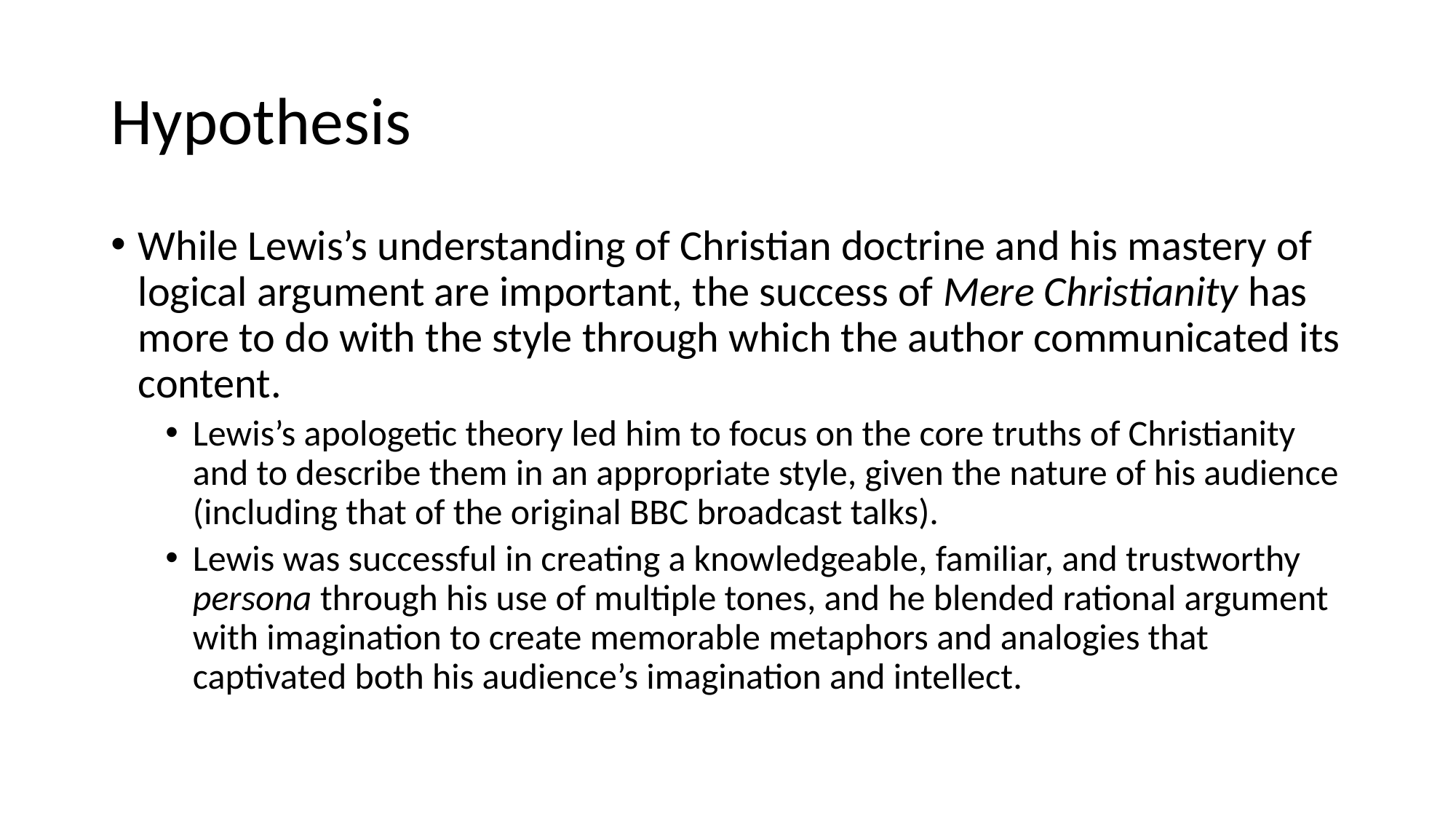

# Hypothesis
While Lewis’s understanding of Christian doctrine and his mastery of logical argument are important, the success of Mere Christianity has more to do with the style through which the author communicated its content.
Lewis’s apologetic theory led him to focus on the core truths of Christianity and to describe them in an appropriate style, given the nature of his audience (including that of the original BBC broadcast talks).
Lewis was successful in creating a knowledgeable, familiar, and trustworthy persona through his use of multiple tones, and he blended rational argument with imagination to create memorable metaphors and analogies that captivated both his audience’s imagination and intellect.